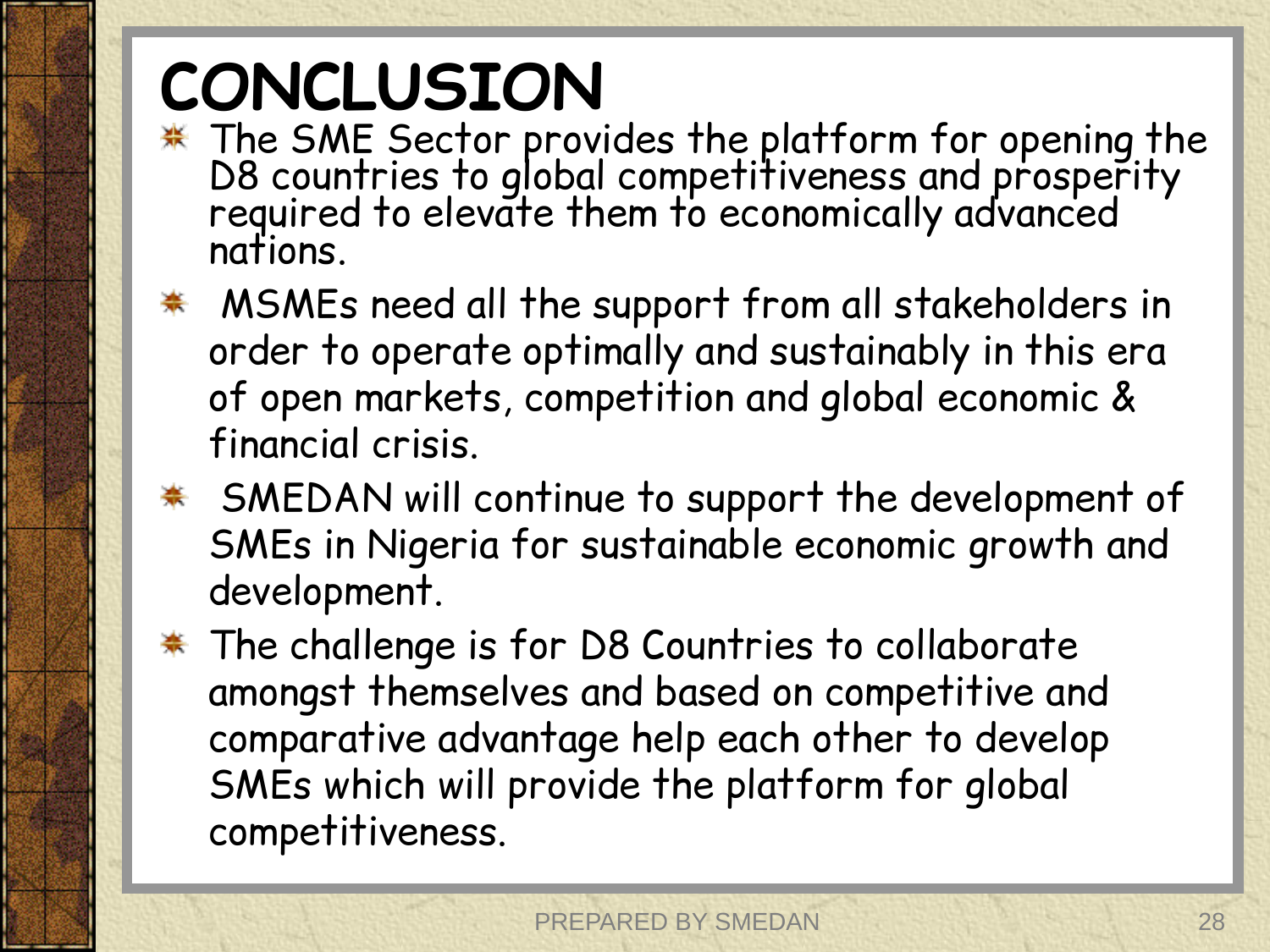

# CONCLUSION
The SME Sector provides the platform for opening the D8 countries to global competitiveness and prosperity required to elevate them to economically advanced nations.
 MSMEs need all the support from all stakeholders in order to operate optimally and sustainably in this era of open markets, competition and global economic & financial crisis.
 SMEDAN will continue to support the development of SMEs in Nigeria for sustainable economic growth and development.
The challenge is for D8 Countries to collaborate amongst themselves and based on competitive and comparative advantage help each other to develop SMEs which will provide the platform for global competitiveness.

PREPARED BY SMEDAN
28